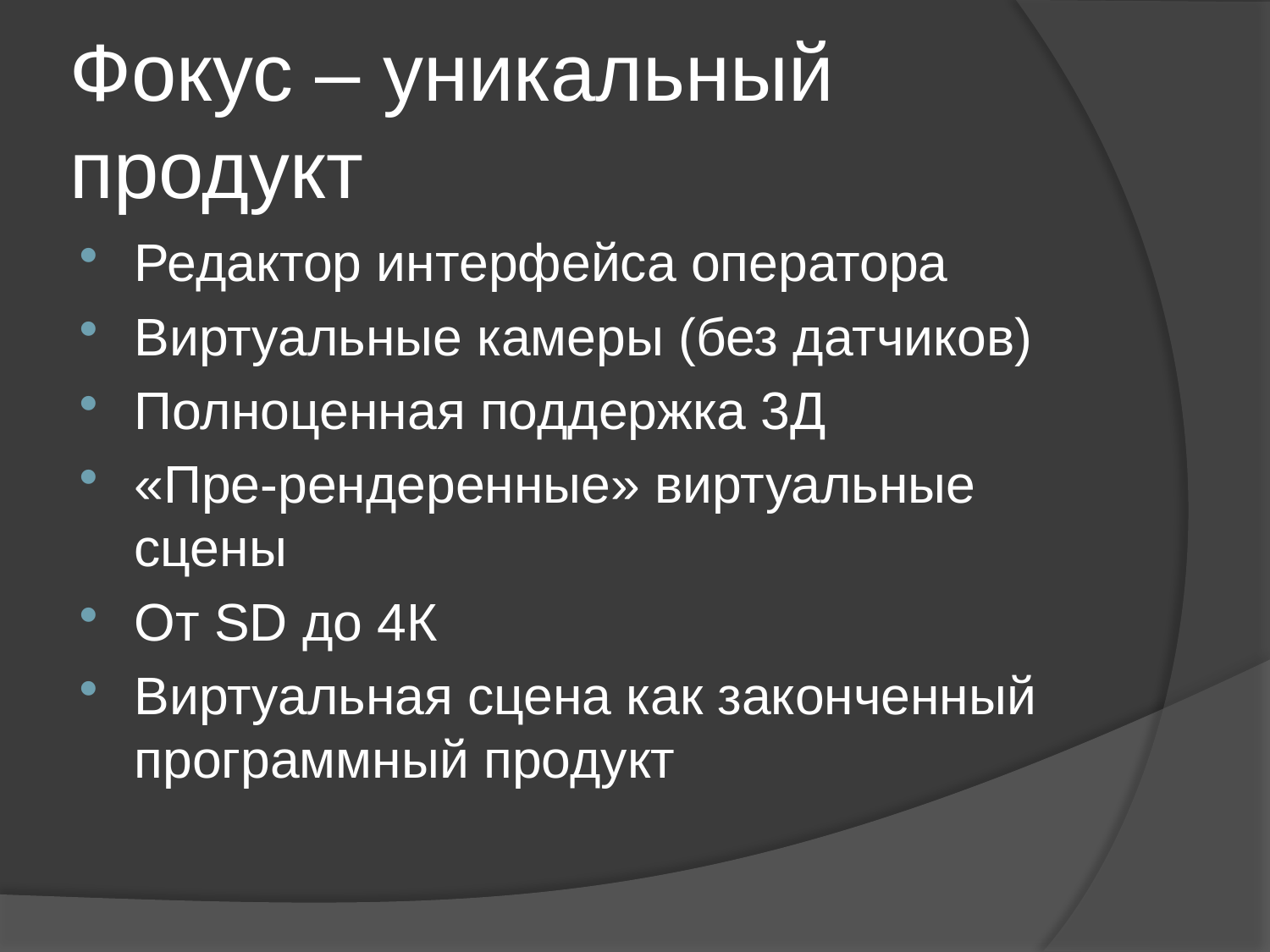

# Фокус – уникальный продукт
Редактор интерфейса оператора
Виртуальные камеры (без датчиков)
Полноценная поддержка 3Д
«Пре-рендеренные» виртуальные сцены
От SD до 4К
Виртуальная сцена как законченный программный продукт